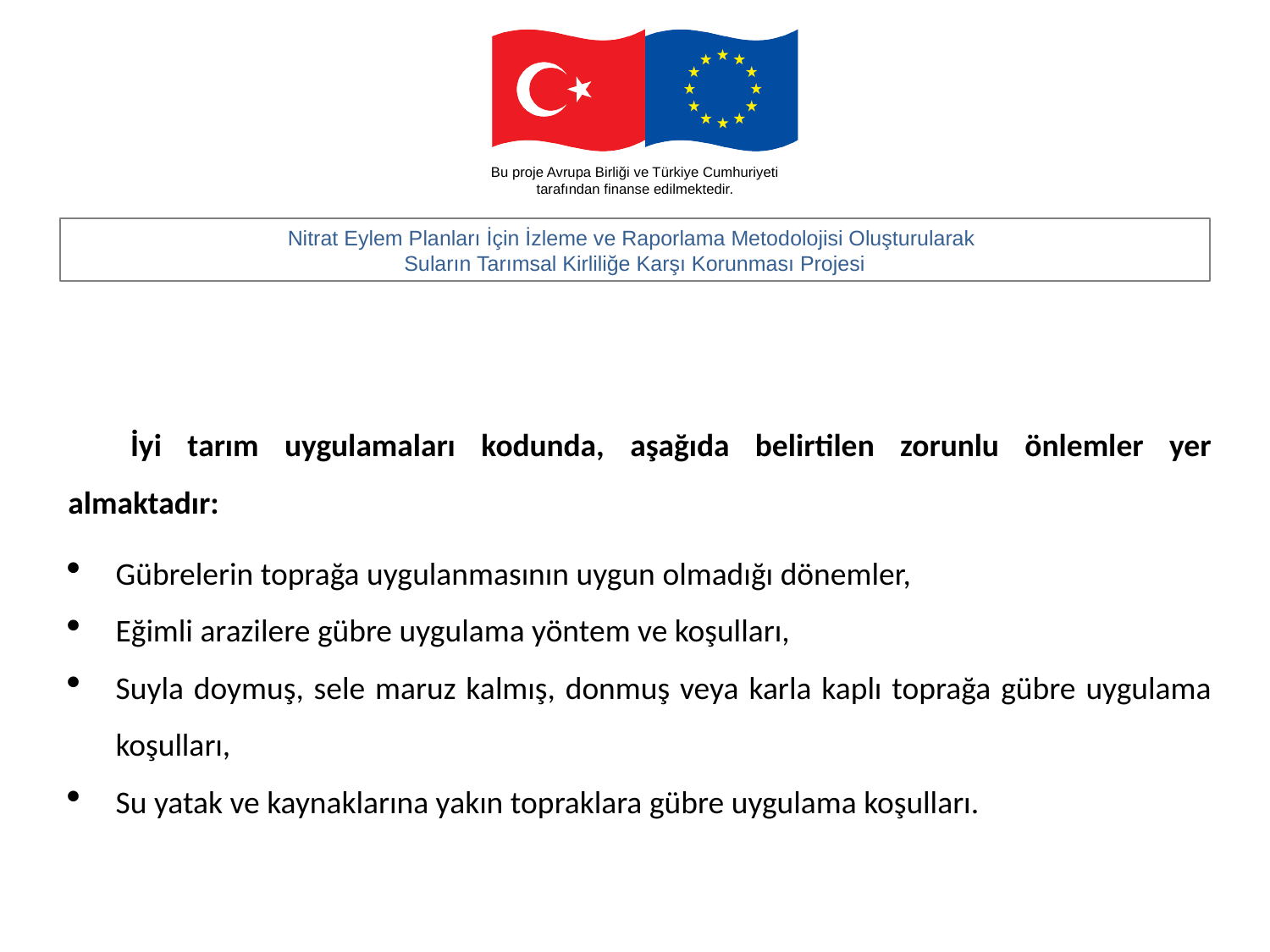

İyi tarım uygulamaları kodunda, aşağıda belirtilen zorunlu önlemler yer almaktadır:
Gübrelerin toprağa uygulanmasının uygun olmadığı dönemler,
Eğimli arazilere gübre uygulama yöntem ve koşulları,
Suyla doymuş, sele maruz kalmış, donmuş veya karla kaplı toprağa gübre uygulama koşulları,
Su yatak ve kaynaklarına yakın topraklara gübre uygulama koşulları.